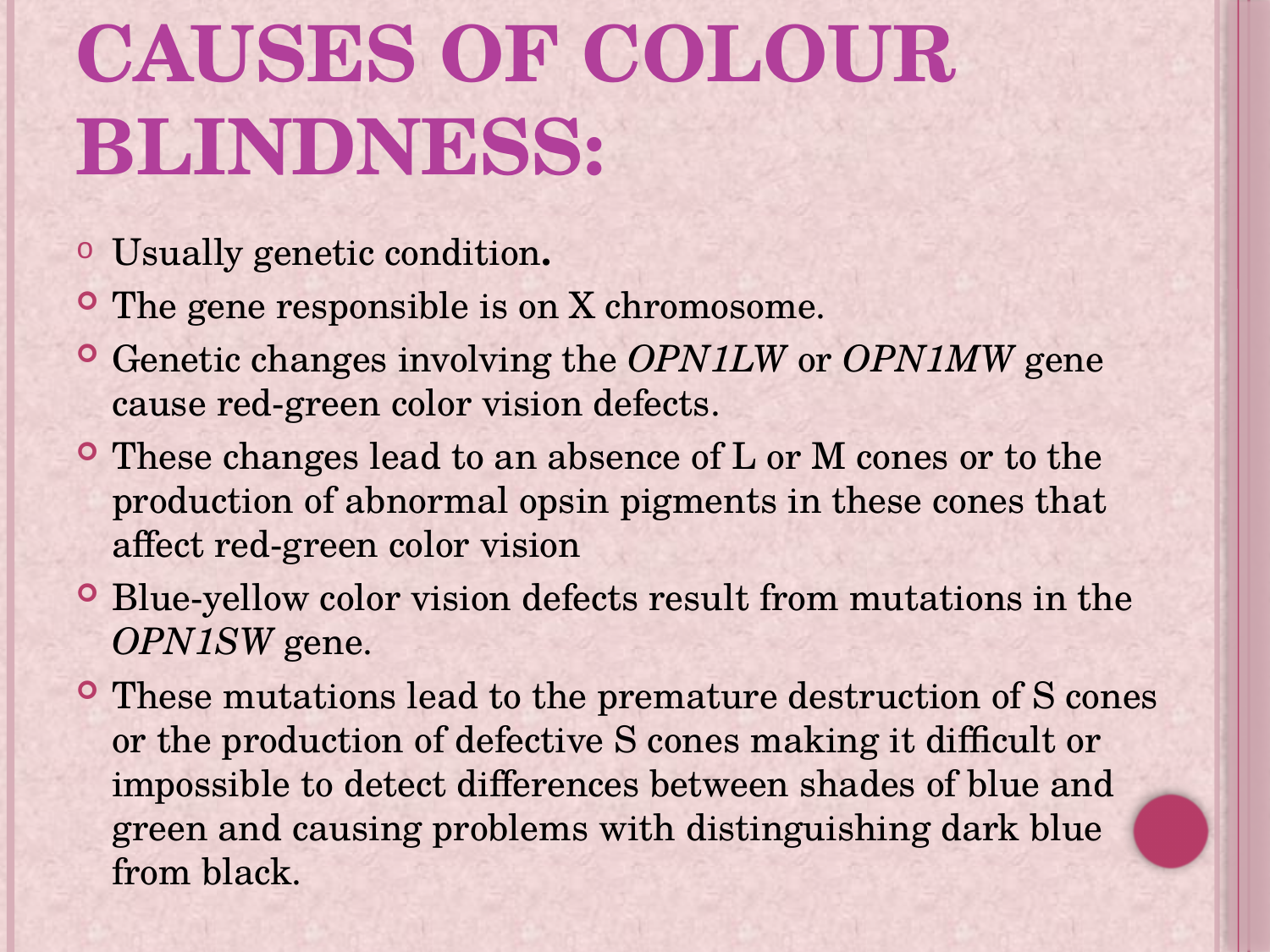

# Causes of colour blindness:
Usually genetic condition.
The gene responsible is on X chromosome.
Genetic changes involving the OPN1LW or OPN1MW gene cause red-green color vision defects.
These changes lead to an absence of L or M cones or to the production of abnormal opsin pigments in these cones that affect red-green color vision
Blue-yellow color vision defects result from mutations in the OPN1SW gene.
These mutations lead to the premature destruction of S cones or the production of defective S cones making it difficult or impossible to detect differences between shades of blue and green and causing problems with distinguishing dark blue from black.